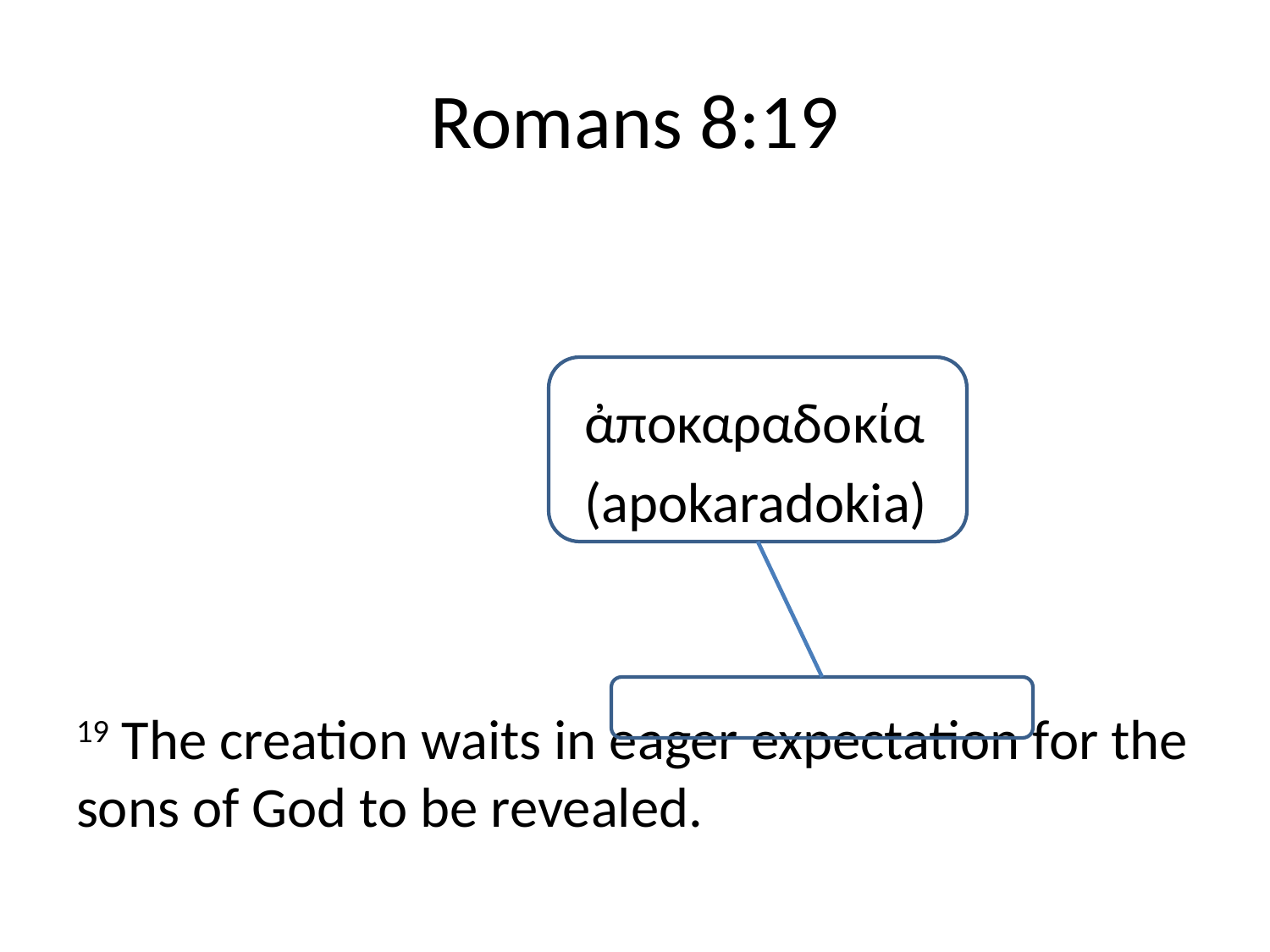

# Romans 8:19

				ἀποκαραδοκία
				(apokaradokia)

19 The creation waits in eager expectation for the sons of God to be revealed.